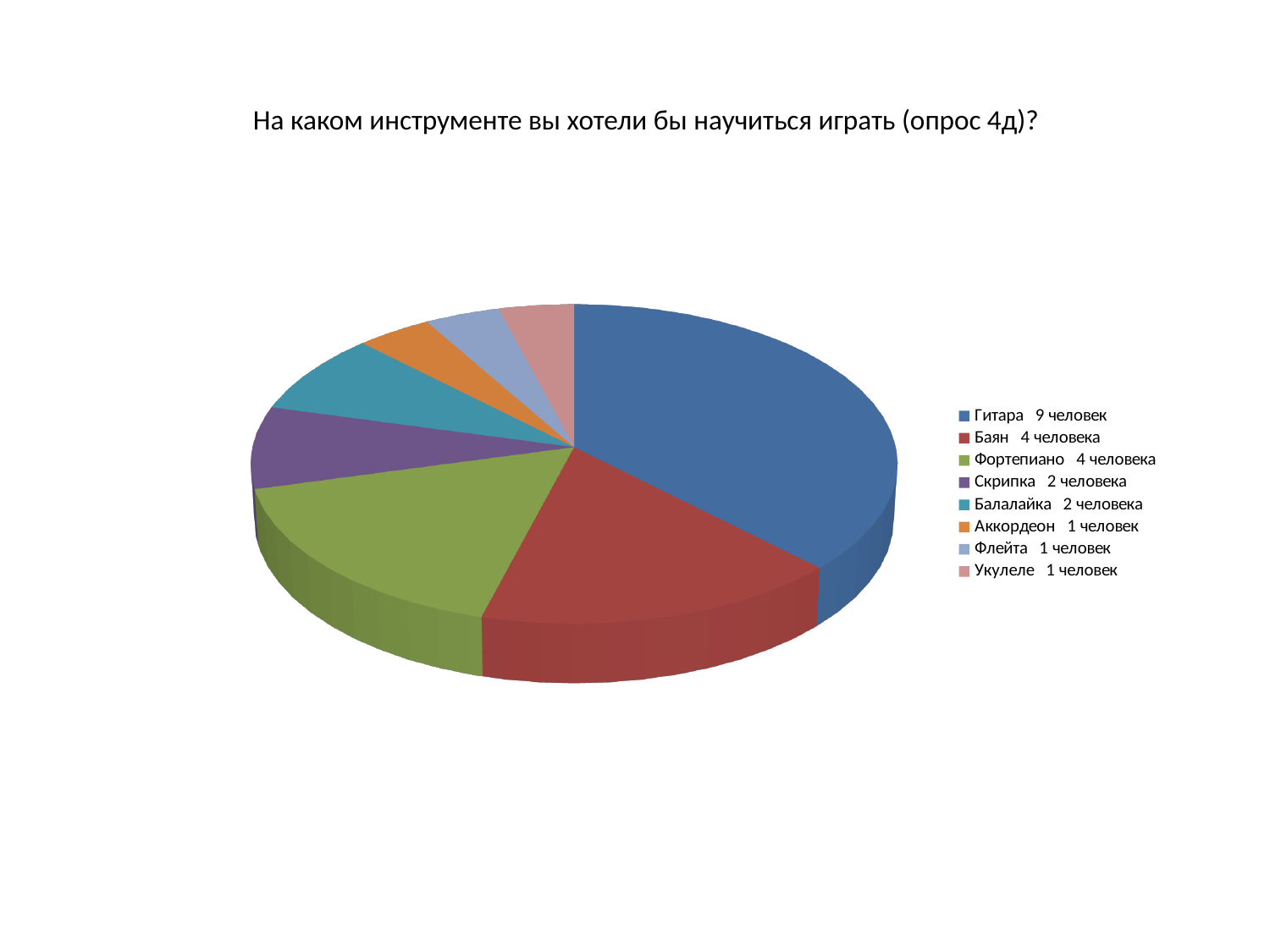

# На каком инструменте вы хотели бы научиться играть (опрос 4д)?

[unsupported chart]